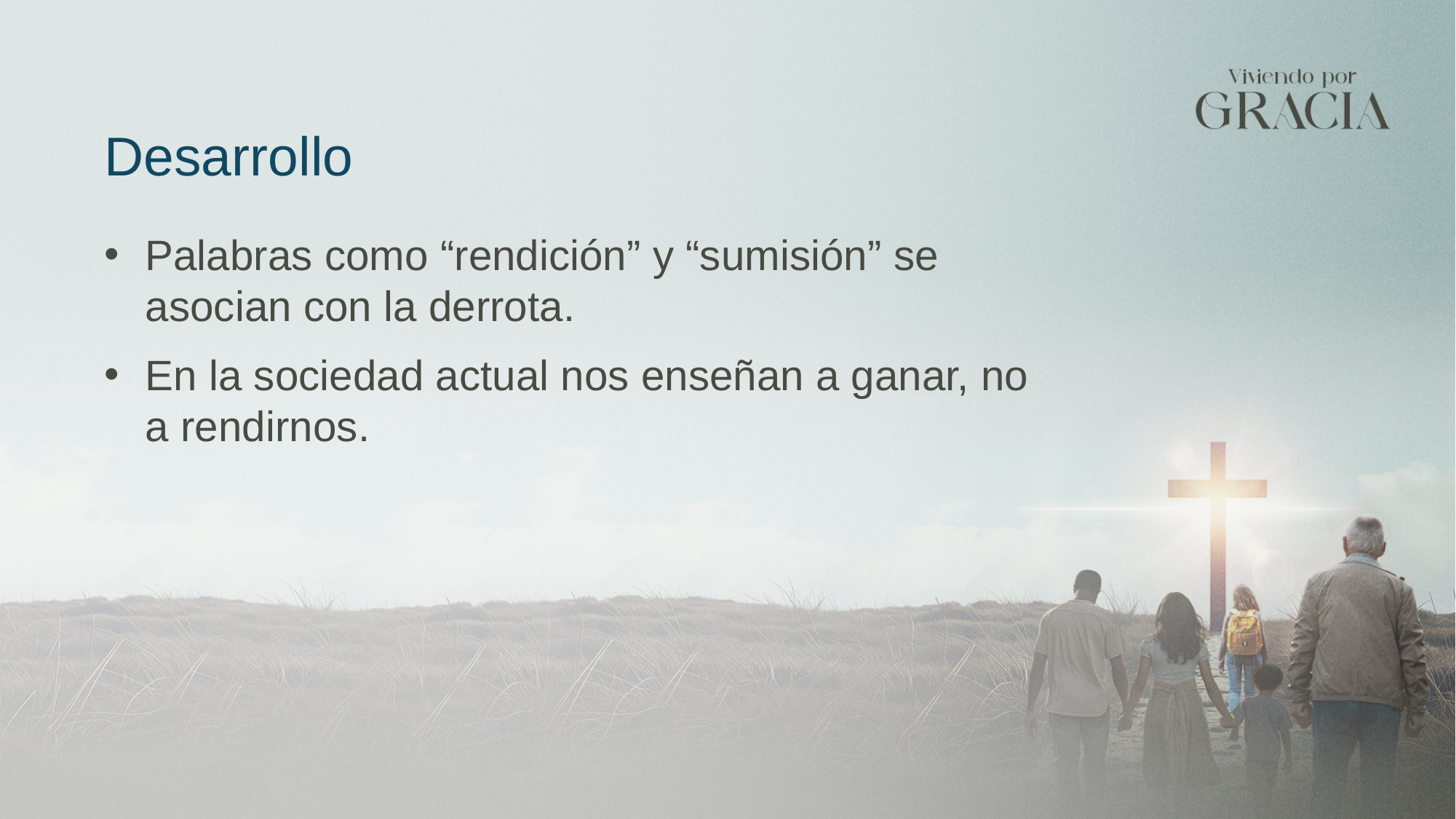

Desarrollo
Palabras como “rendición” y “sumisión” se asocian con la derrota.
En la sociedad actual nos enseñan a ganar, no a rendirnos.